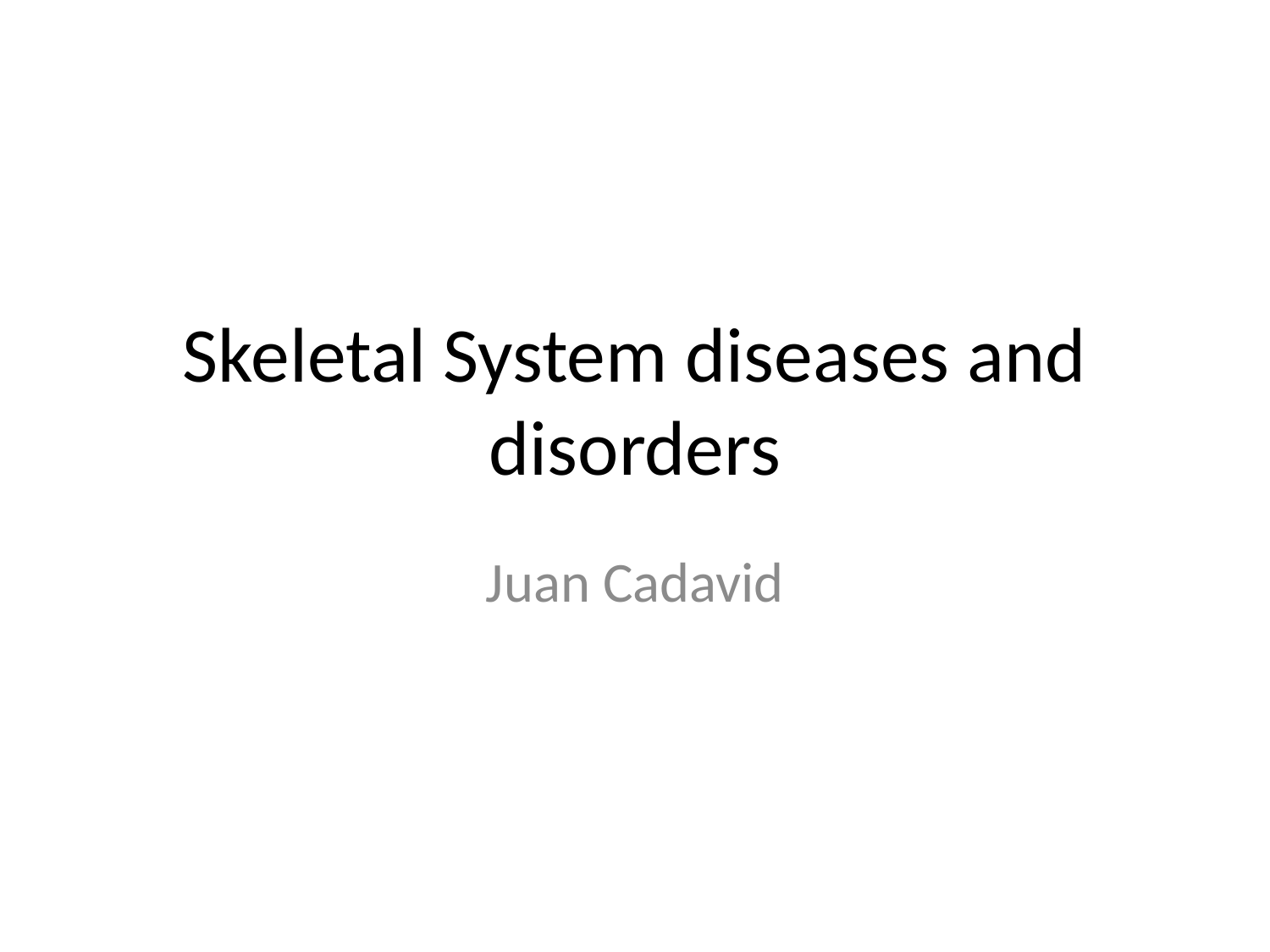

# Skeletal System diseases and disorders
Juan Cadavid